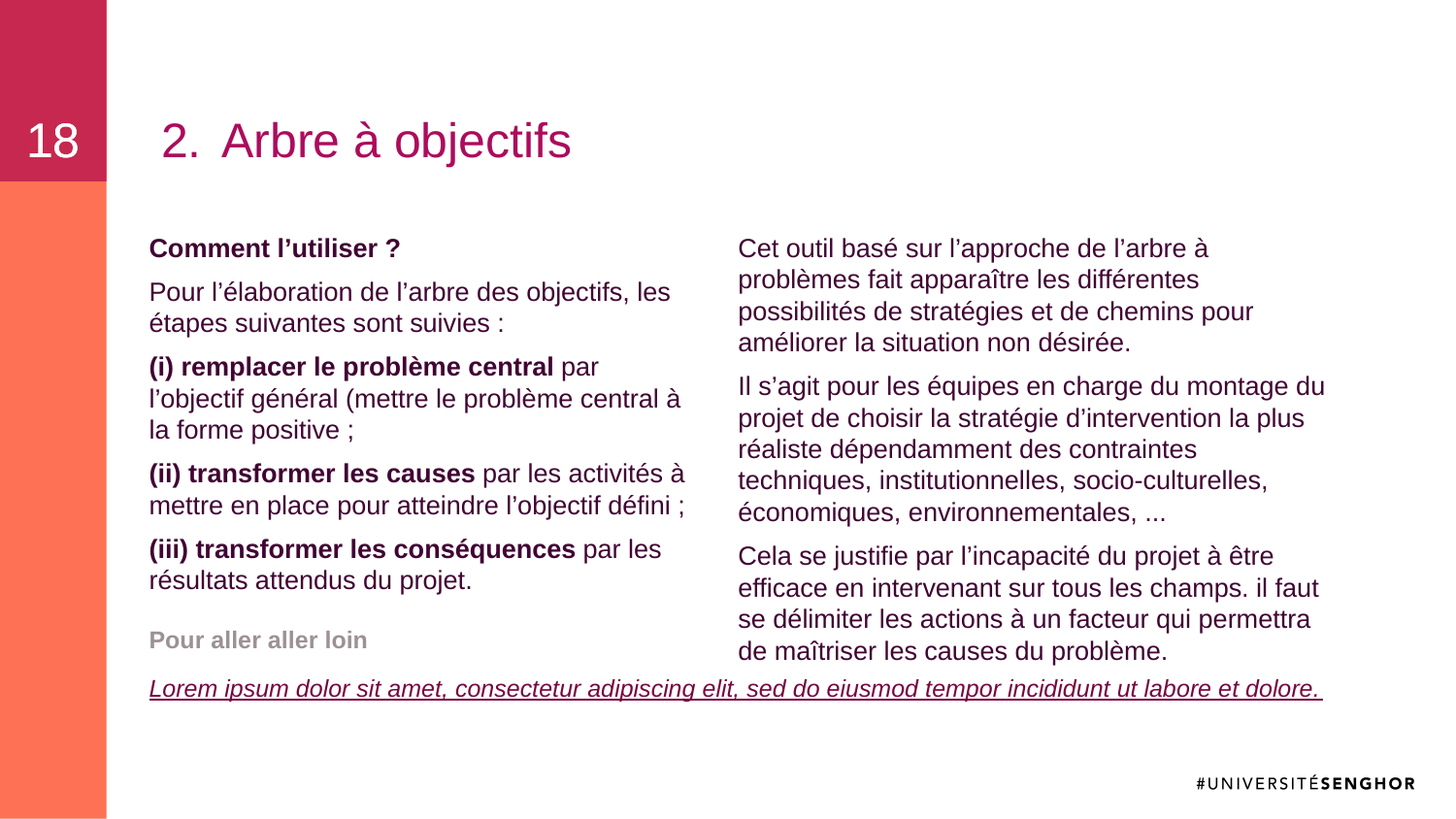

18
18
# Arbre à objectifs
Comment l’utiliser ?
Pour l’élaboration de l’arbre des objectifs, les étapes suivantes sont suivies :
(i) remplacer le problème central par l’objectif général (mettre le problème central à la forme positive ;
(ii) transformer les causes par les activités à mettre en place pour atteindre l’objectif défini ;
(iii) transformer les conséquences par les résultats attendus du projet.
Cet outil basé sur l’approche de l’arbre à problèmes fait apparaître les différentes possibilités de stratégies et de chemins pour améliorer la situation non désirée.
Il s’agit pour les équipes en charge du montage du projet de choisir la stratégie d’intervention la plus réaliste dépendamment des contraintes techniques, institutionnelles, socio-culturelles, économiques, environnementales, ...
Cela se justifie par l’incapacité du projet à être efficace en intervenant sur tous les champs. il faut se délimiter les actions à un facteur qui permettra de maîtriser les causes du problème.
Pour aller aller loin
Lorem ipsum dolor sit amet, consectetur adipiscing elit, sed do eiusmod tempor incididunt ut labore et dolore.